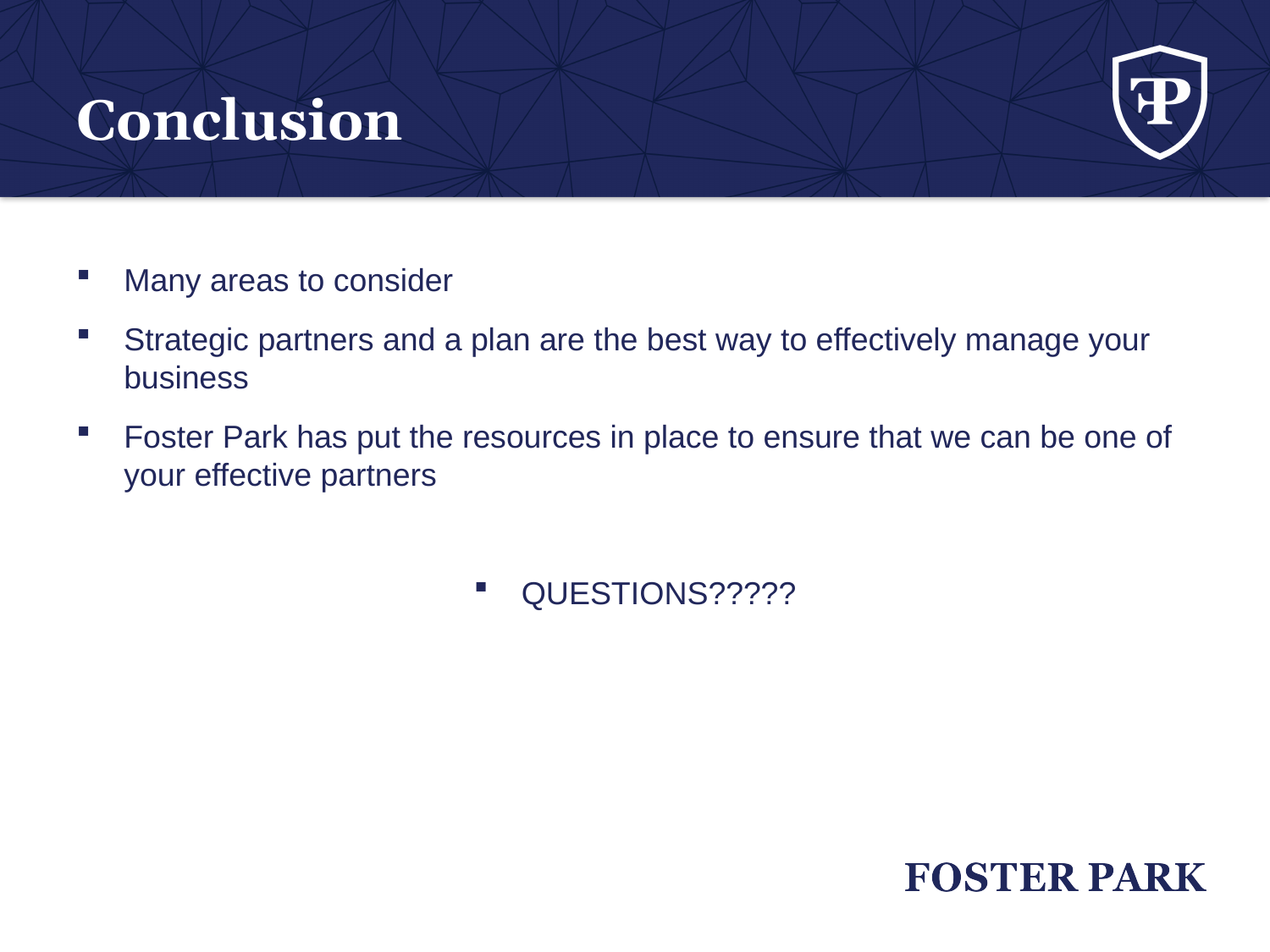

# Conclusion
Many areas to consider
Strategic partners and a plan are the best way to effectively manage your business
Foster Park has put the resources in place to ensure that we can be one of your effective partners

QUESTIONS?????